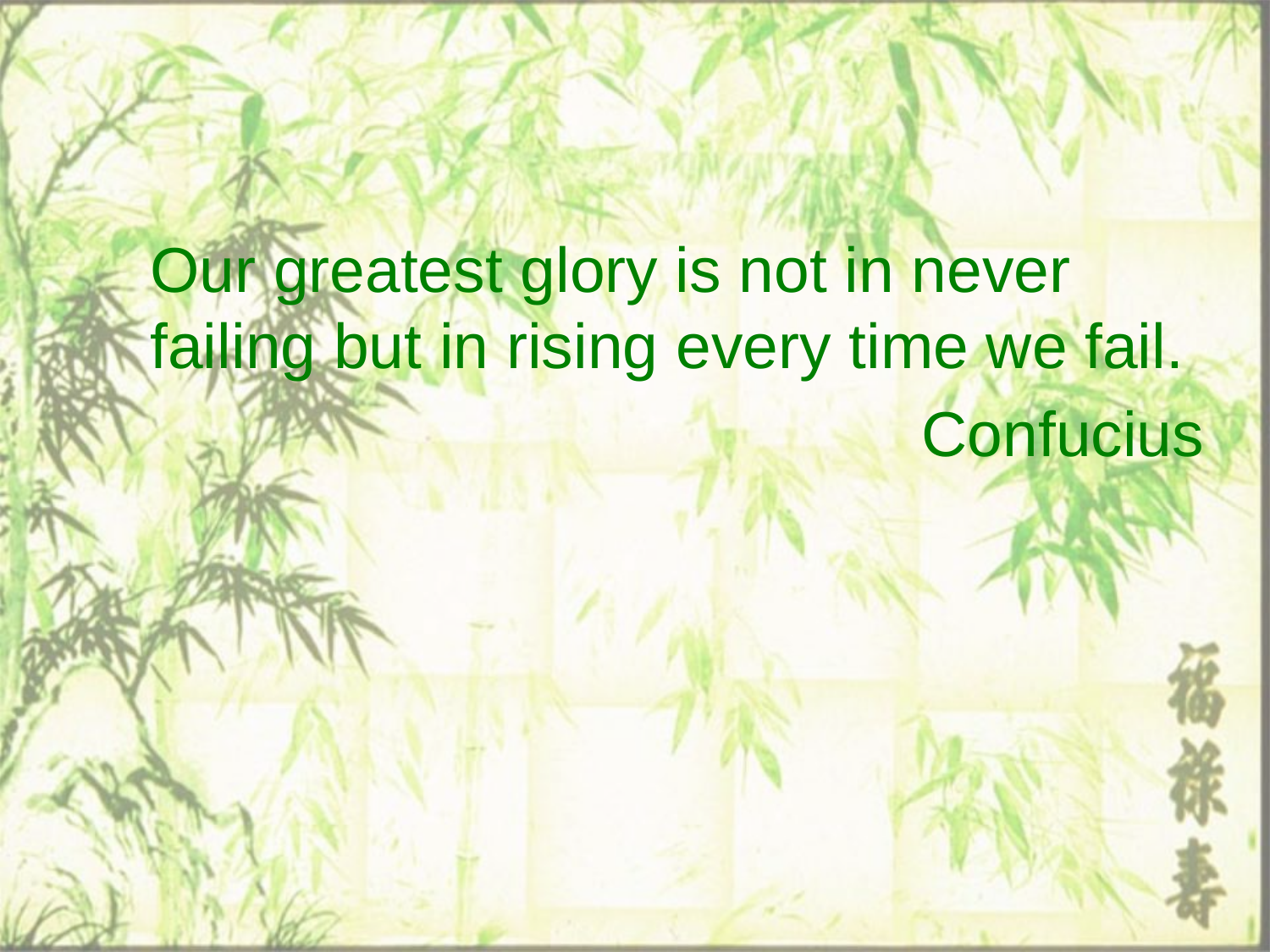

Our greatest glory is not in never failing but in rising every time we fail.
Confucius